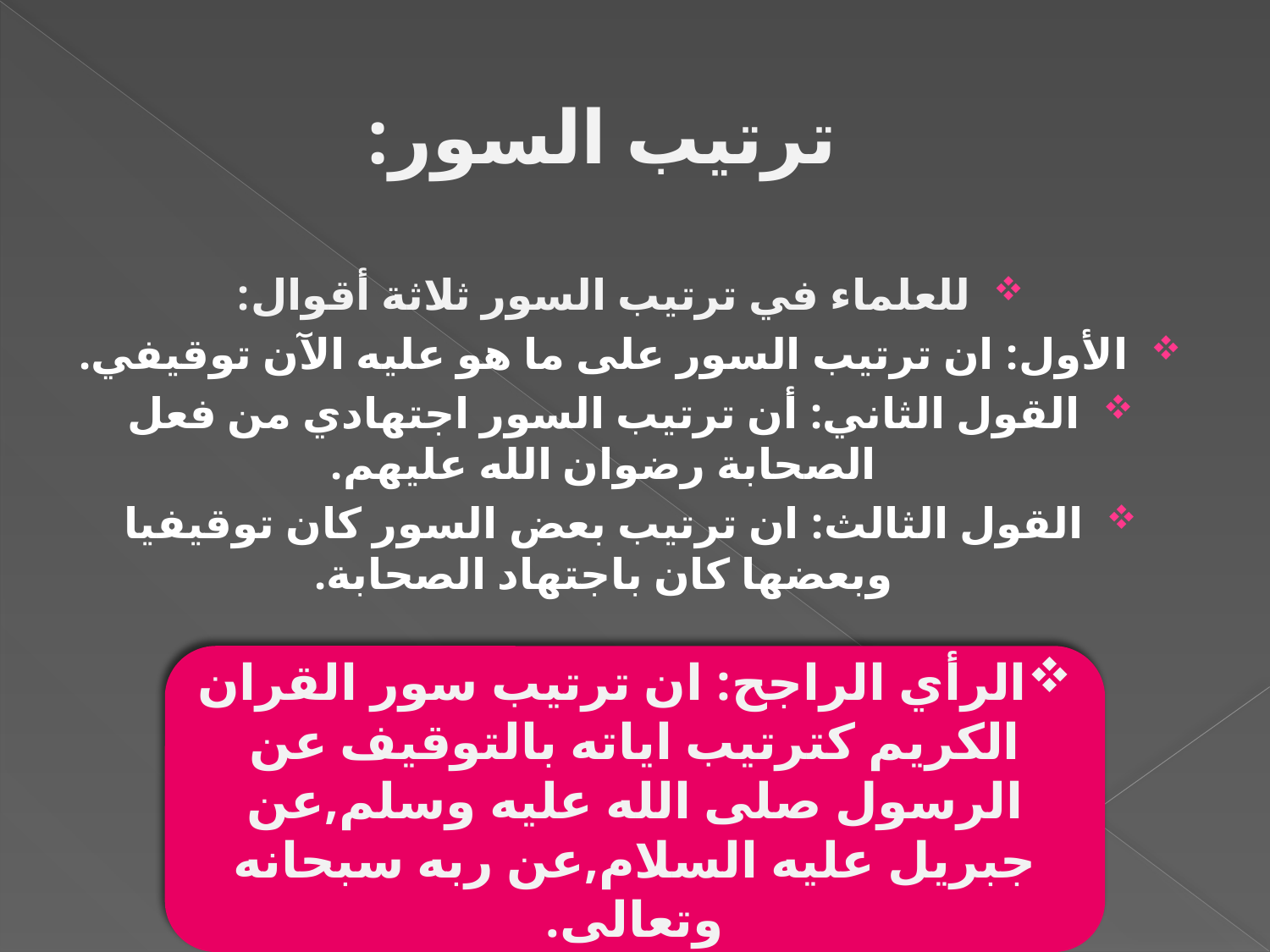

# ترتيب السور:
للعلماء في ترتيب السور ثلاثة أقوال:
الأول: ان ترتيب السور على ما هو عليه الآن توقيفي.
القول الثاني: أن ترتيب السور اجتهادي من فعل الصحابة رضوان الله عليهم.
القول الثالث: ان ترتيب بعض السور كان توقيفيا وبعضها كان باجتهاد الصحابة.
الرأي الراجح: ان ترتيب سور القران الكريم كترتيب اياته بالتوقيف عن الرسول صلى الله عليه وسلم,عن جبريل عليه السلام,عن ربه سبحانه وتعالى.